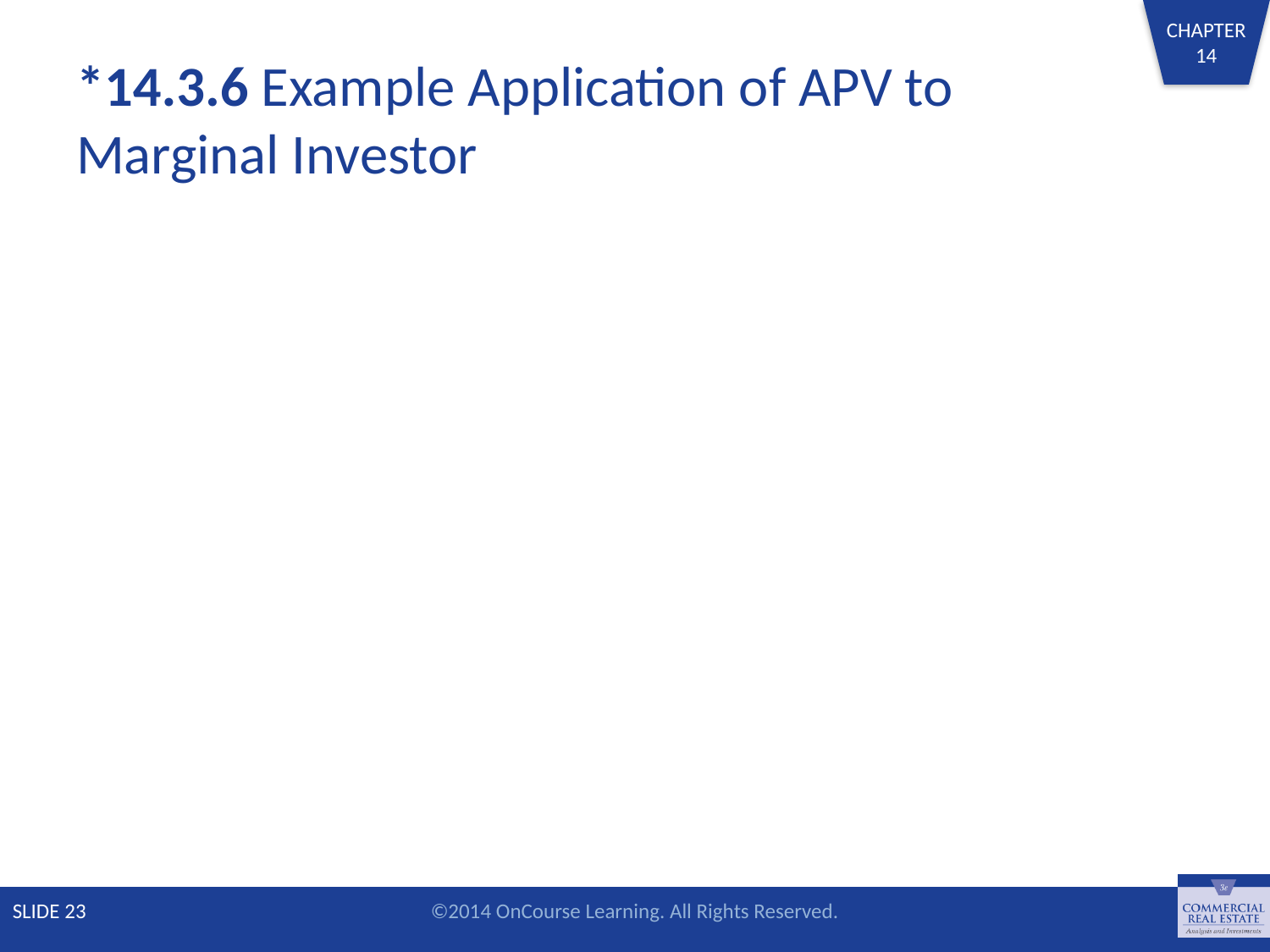

# *14.3.6 Example Application of APV to Marginal Investor

SLIDE 23